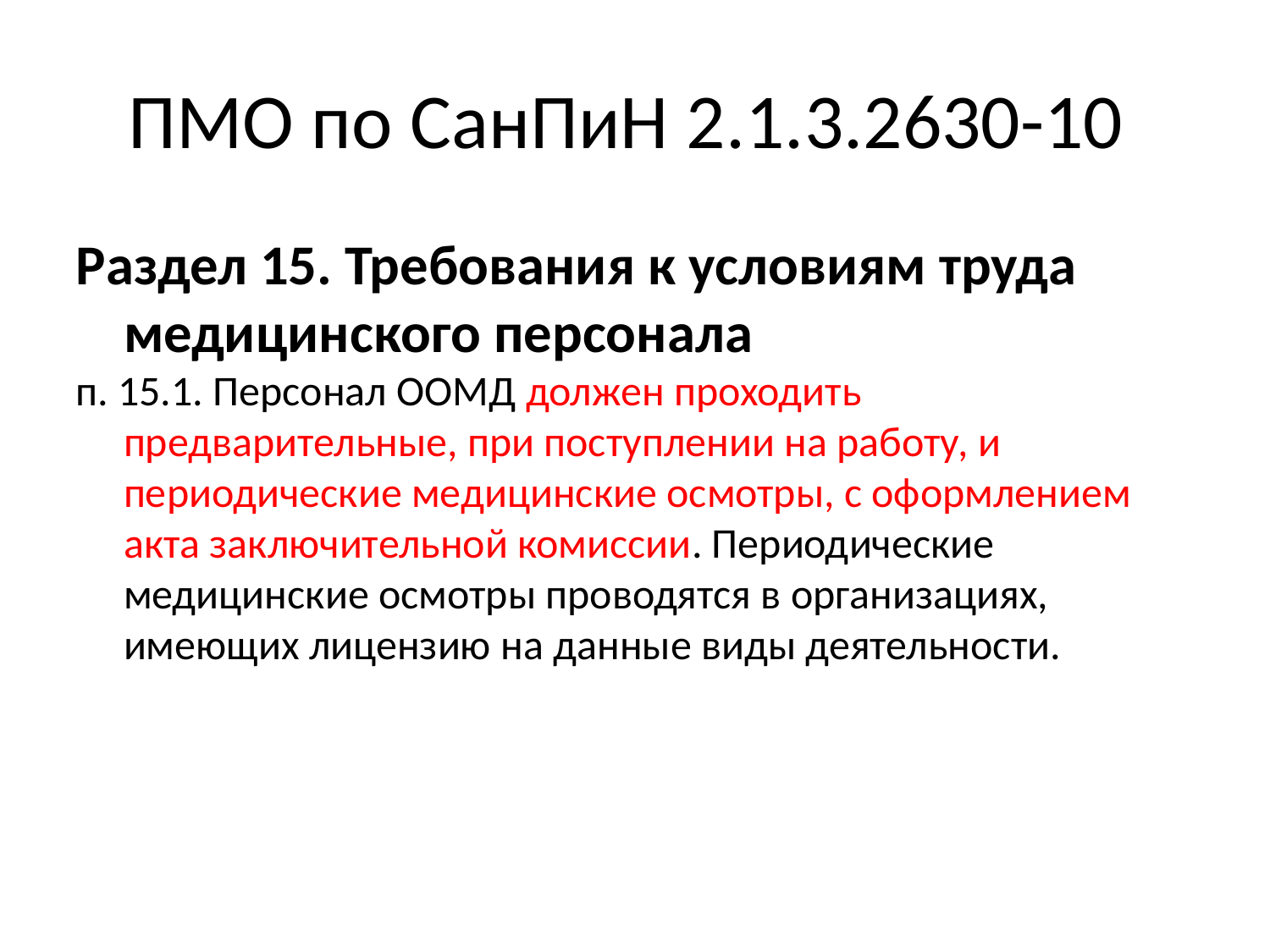

ПМО по СанПиН 2.1.3.2630-10
Раздел 15. Требования к условиям труда медицинского персонала
п. 15.1. Персонал ООМД должен проходить предварительные, при поступлении на работу, и периодические медицинские осмотры, с оформлением акта заключительной комиссии. Периодические медицинские осмотры проводятся в организациях, имеющих лицензию на данные виды деятельности.